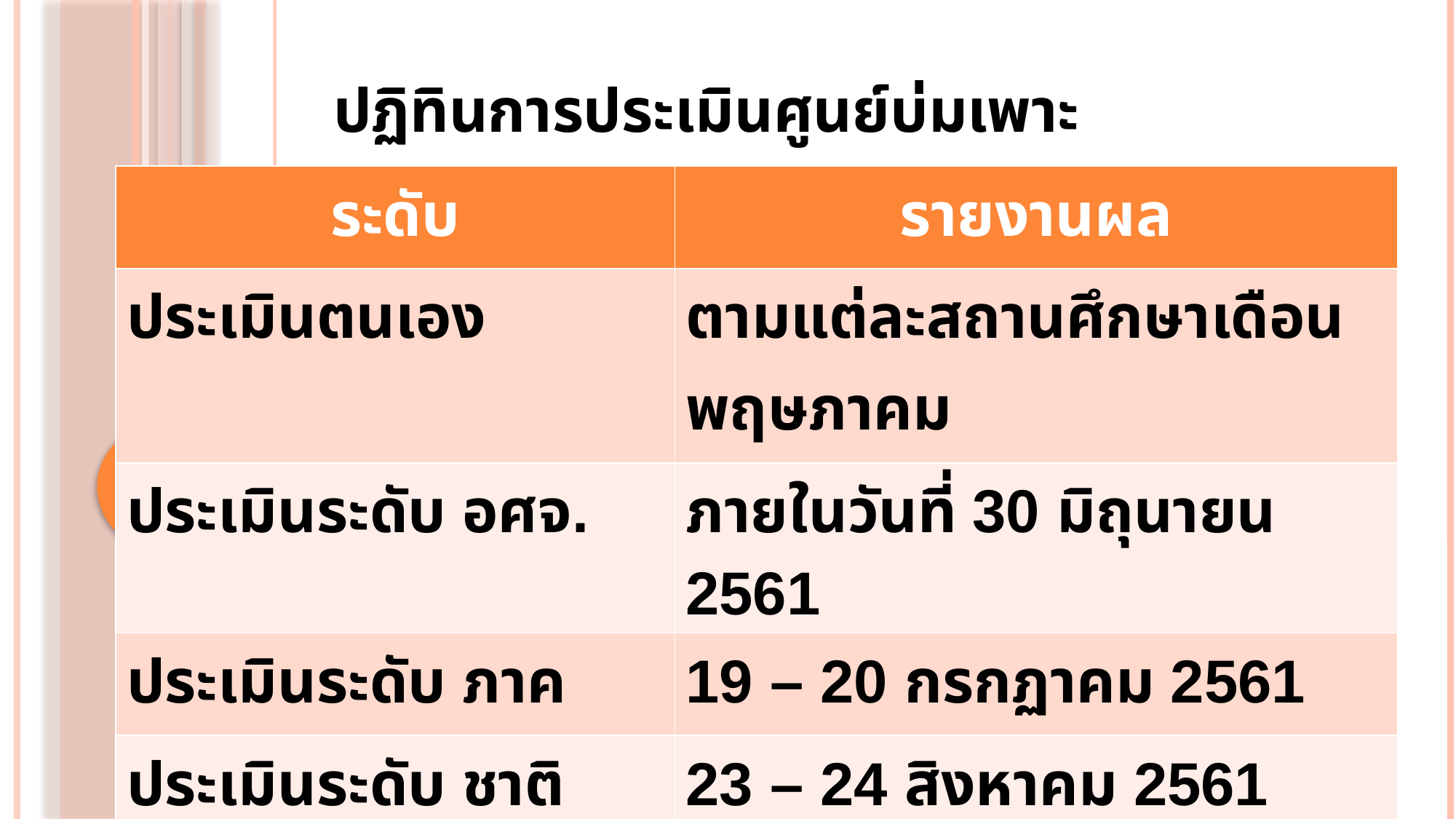

# ปฏิทินการประเมินศูนย์บ่มเพาะ
| ระดับ | รายงานผล |
| --- | --- |
| ประเมินตนเอง | ตามแต่ละสถานศึกษาเดือนพฤษภาคม |
| ประเมินระดับ อศจ. | ภายในวันที่ 30 มิถุนายน 2561 |
| ประเมินระดับ ภาค | 19 – 20 กรกฏาคม 2561 |
| ประเมินระดับ ชาติ | 23 – 24 สิงหาคม 2561 |
|  |  |